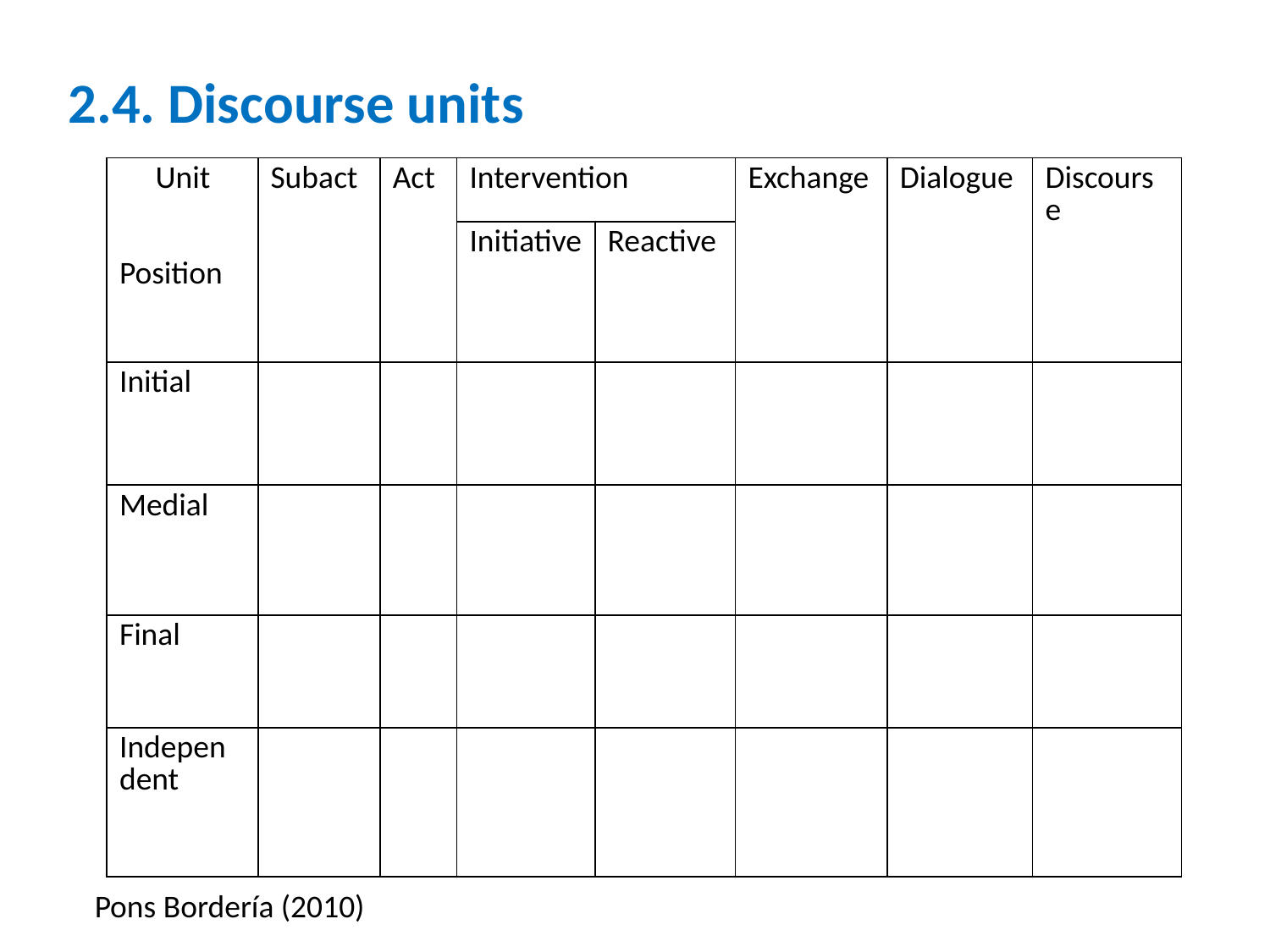

2.4. Discourse units
| Unit Position | Subact | Act | Intervention |  | Exchange | Dialogue | Discourse |
| --- | --- | --- | --- | --- | --- | --- | --- |
|  |  |  | Initiative | Reactive |  |  |  |
| Initial |  |  |  |  |  |  |  |
| Medial |  |  |  |  |  |  |  |
| Final |  |  |  |  |  |  |  |
| Indepen dent |  |  |  |  |  |  |  |
Pons Bordería (2010)